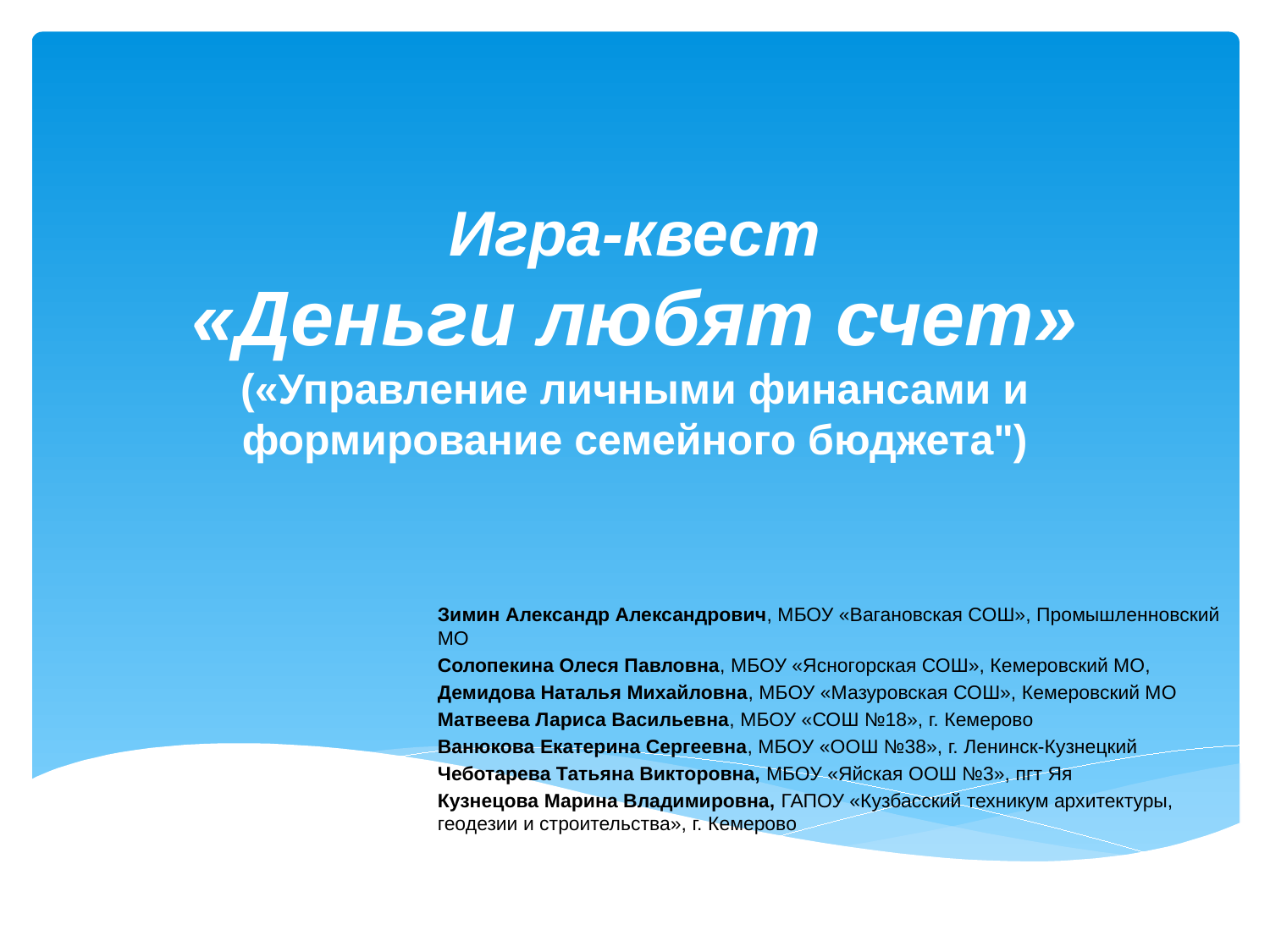

# Игра-квест «Деньги любят счет» («Управление личными финансами и формирование семейного бюджета")
Зимин Александр Александрович, МБОУ «Вагановская СОШ», Промышленновский МО
Солопекина Олеся Павловна, МБОУ «Ясногорская СОШ», Кемеровский МО,
Демидова Наталья Михайловна, МБОУ «Мазуровская СОШ», Кемеровский МО
Матвеева Лариса Васильевна, МБОУ «СОШ №18», г. Кемерово
Ванюкова Екатерина Сергеевна, МБОУ «ООШ №38», г. Ленинск-Кузнецкий
Чеботарева Татьяна Викторовна, МБОУ «Яйская ООШ №3», пгт Яя
Кузнецова Марина Владимировна, ГАПОУ «Кузбасский техникум архитектуры, геодезии и строительства», г. Кемерово